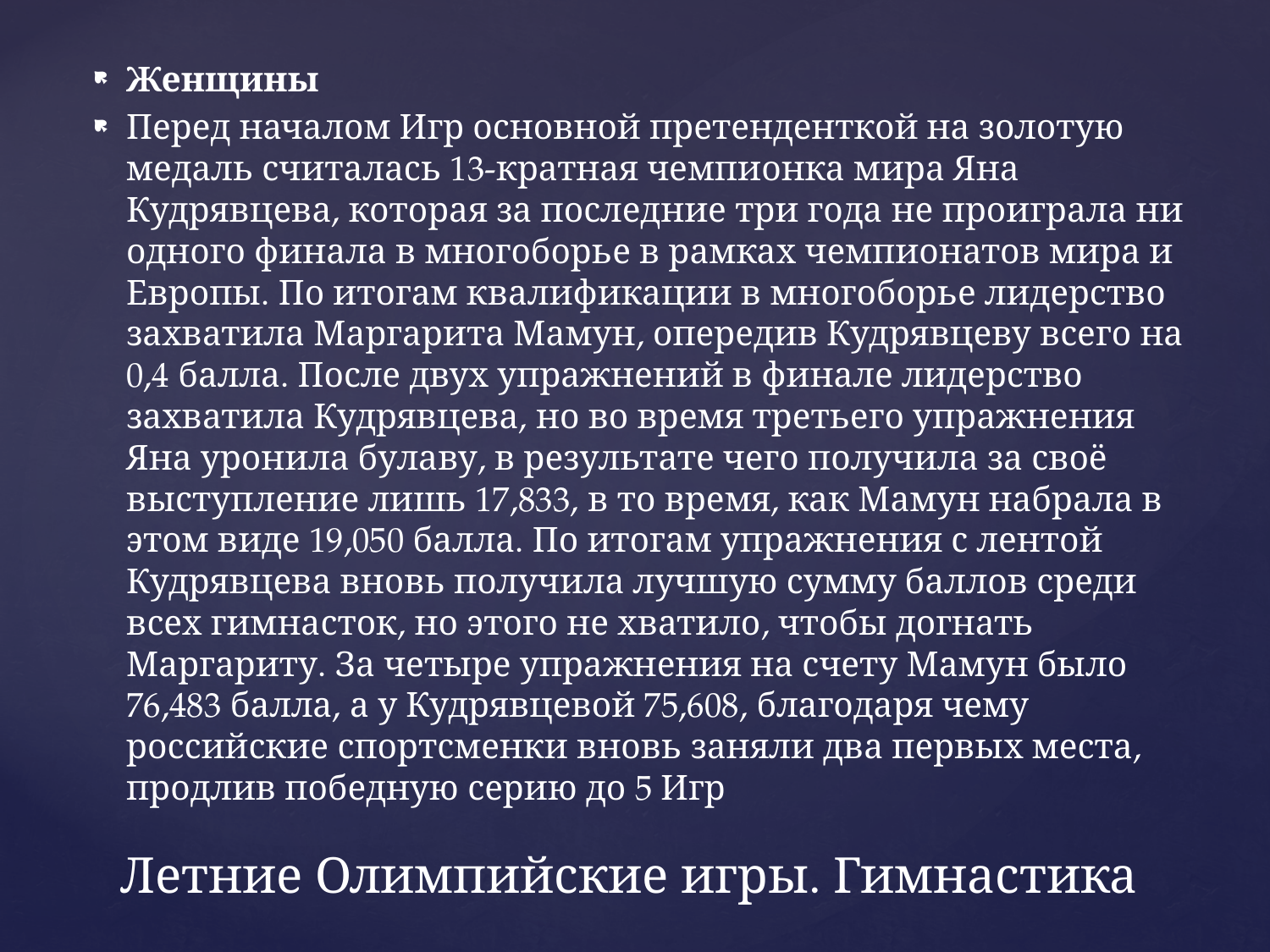

Женщины
Перед началом Игр основной претенденткой на золотую медаль считалась 13-кратная чемпионка мира Яна Кудрявцева, которая за последние три года не проиграла ни одного финала в многоборье в рамках чемпионатов мира и Европы. По итогам квалификации в многоборье лидерство захватила Маргарита Мамун, опередив Кудрявцеву всего на 0,4 балла. После двух упражнений в финале лидерство захватила Кудрявцева, но во время третьего упражнения Яна уронила булаву, в результате чего получила за своё выступление лишь 17,833, в то время, как Мамун набрала в этом виде 19,050 балла. По итогам упражнения с лентой Кудрявцева вновь получила лучшую сумму баллов среди всех гимнасток, но этого не хватило, чтобы догнать Маргариту. За четыре упражнения на счету Мамун было 76,483 балла, а у Кудрявцевой 75,608, благодаря чему российские спортсменки вновь заняли два первых места, продлив победную серию до 5 Игр
# Летние Олимпийские игры. Гимнастика